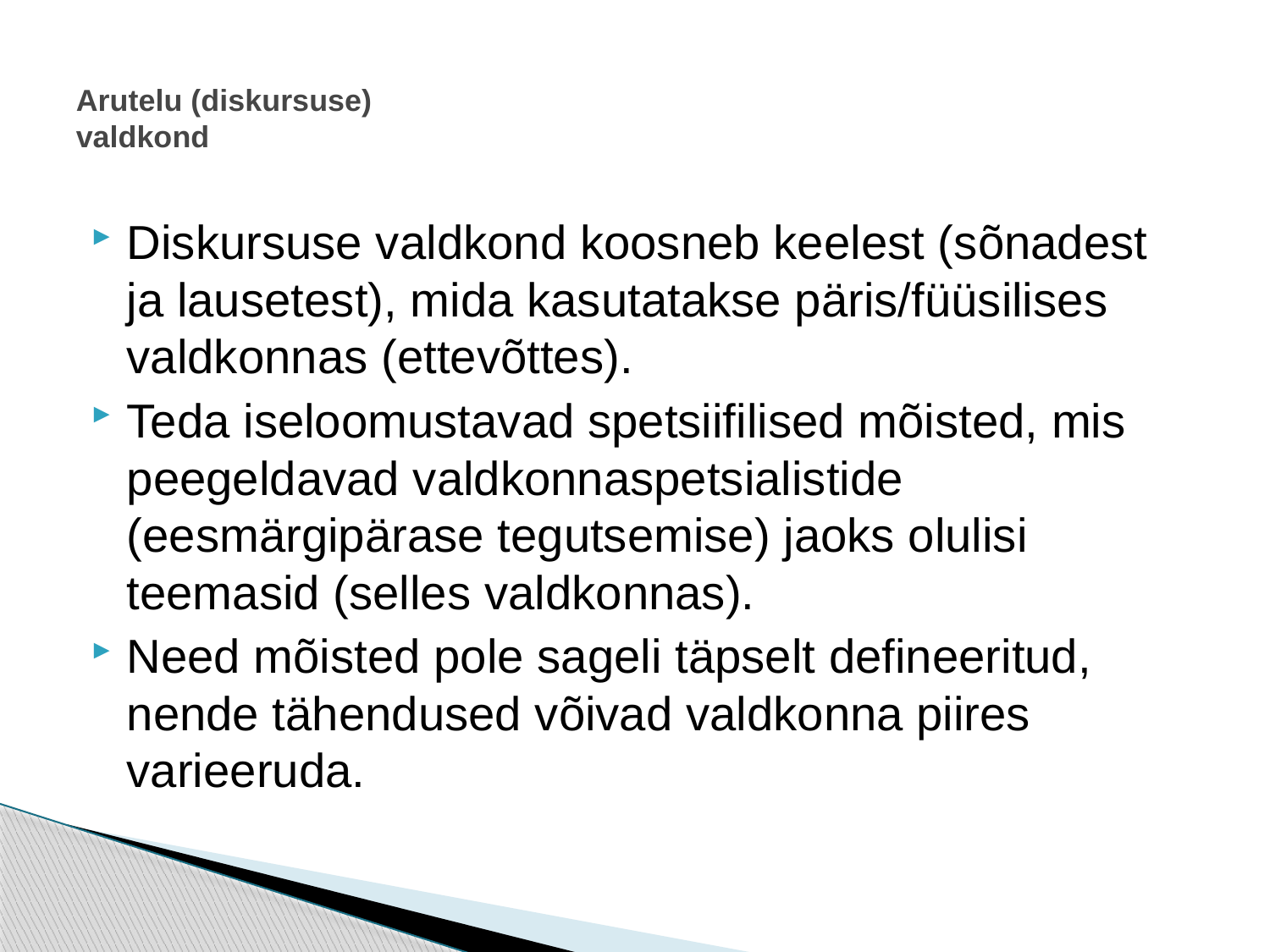

# Arutelu (diskursuse) valdkond
Diskursuse valdkond koosneb keelest (sõnadest ja lausetest), mida kasutatakse päris/füüsilises valdkonnas (ettevõttes).
Teda iseloomustavad spetsiifilised mõisted, mis peegeldavad valdkonnaspetsialistide (eesmärgipärase tegutsemise) jaoks olulisi teemasid (selles valdkonnas).
Need mõisted pole sageli täpselt defineeritud, nende tähendused võivad valdkonna piires varieeruda.